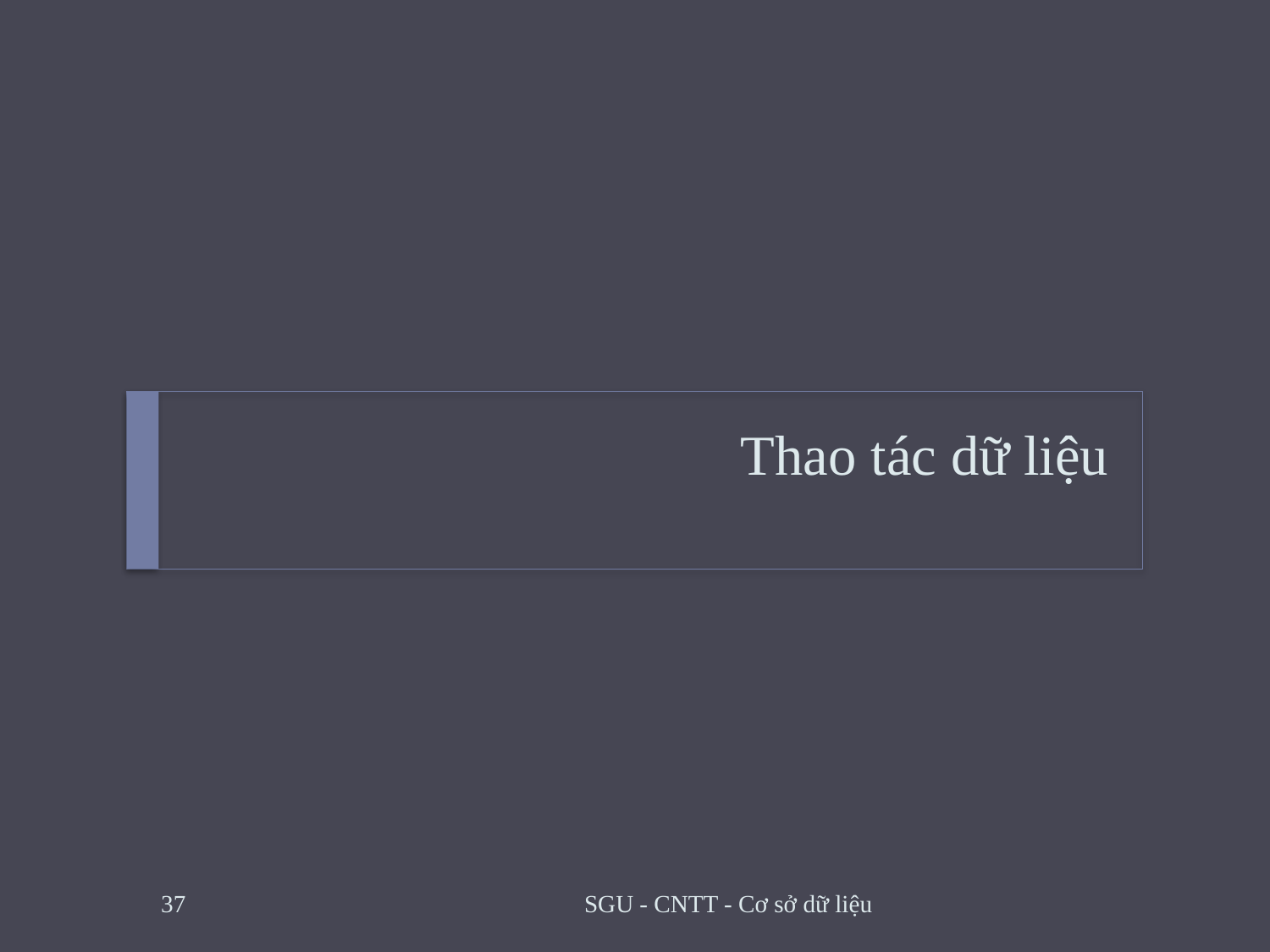

# Thao tác dữ liệu

37
SGU - CNTT - Cơ sở dữ liệu